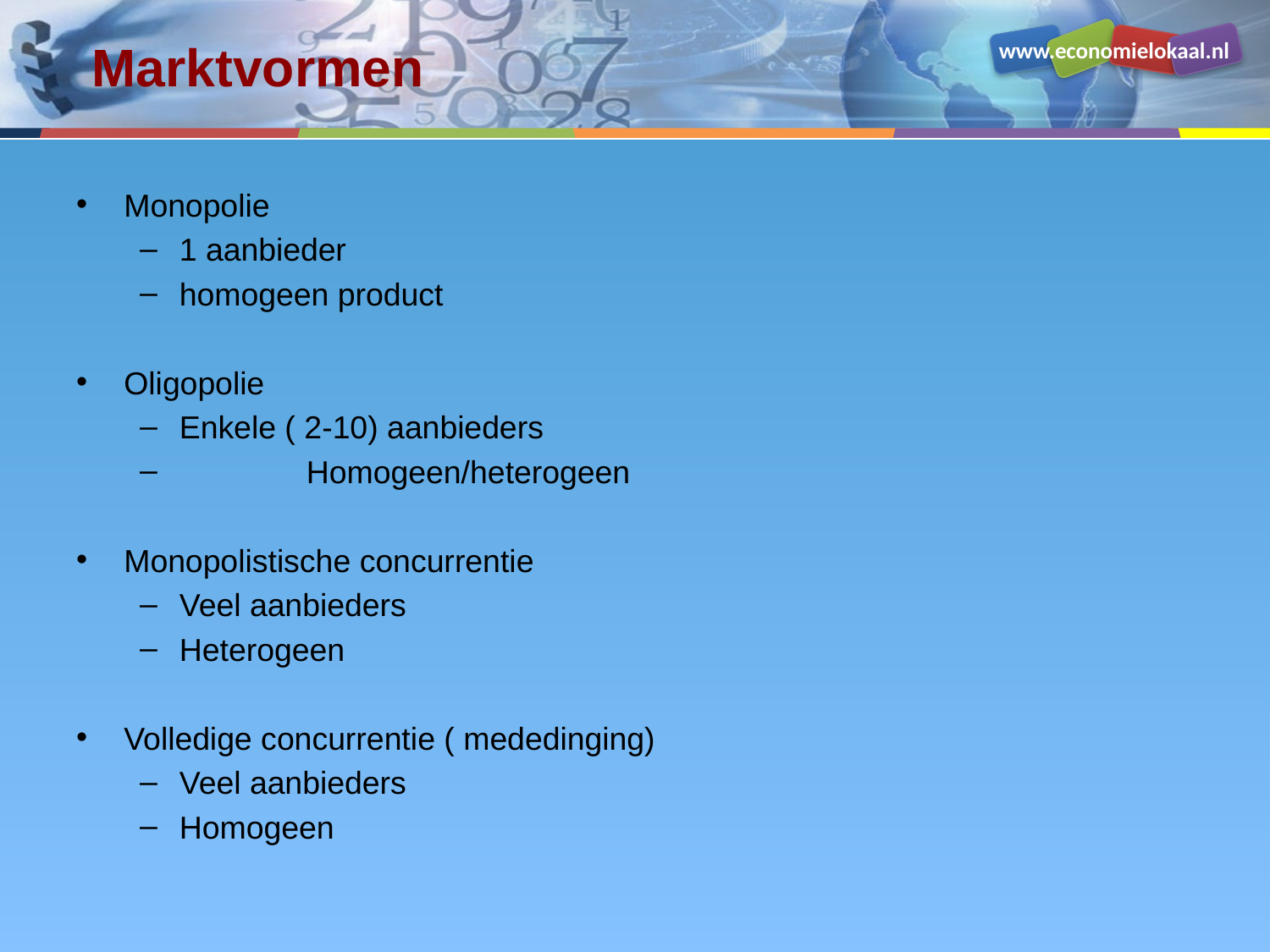

# Marktvormen
Monopolie
1 aanbieder
homogeen product

Oligopolie
Enkele ( 2-10) aanbieders
	Homogeen/heterogeen

Monopolistische concurrentie
Veel aanbieders
Heterogeen

Volledige concurrentie ( mededinging)
Veel aanbieders
Homogeen